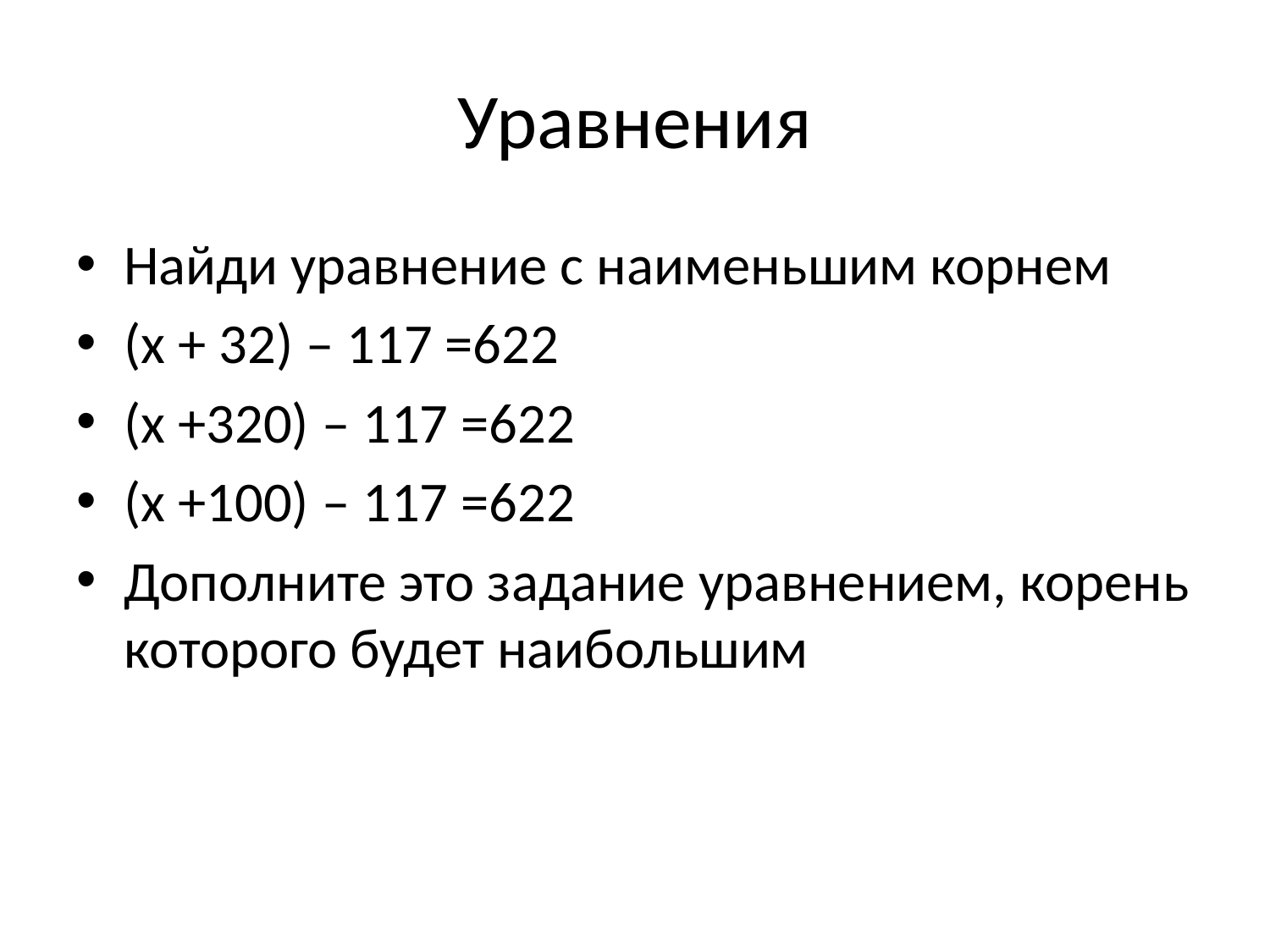

# Уравнения
Найди уравнение с наименьшим корнем
(х + 32) – 117 =622
(х +320) – 117 =622
(х +100) – 117 =622
Дополните это задание уравнением, корень которого будет наибольшим